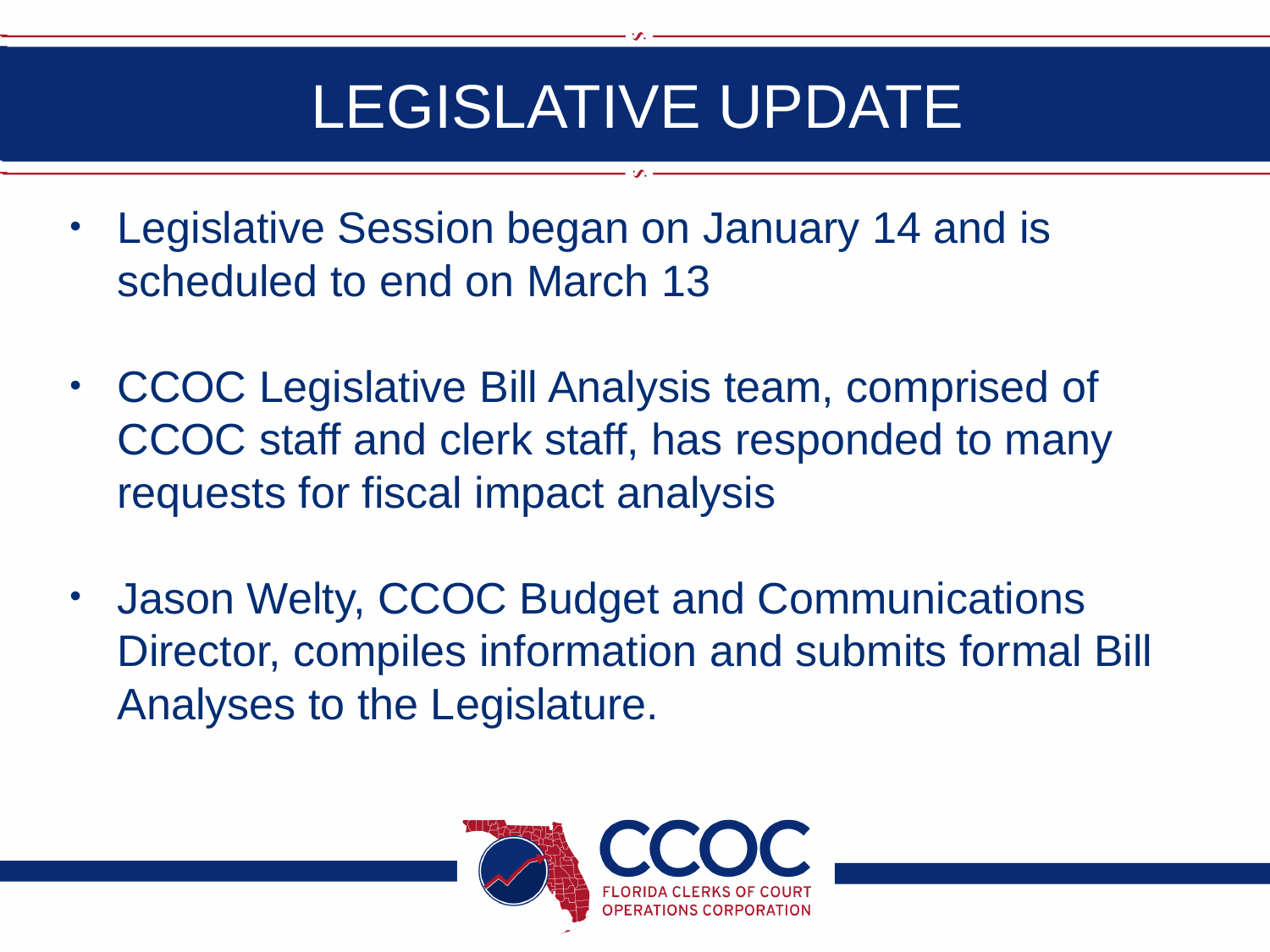

# LEGISLATIVE UPDATE
Legislative Session began on January 14 and is scheduled to end on March 13

CCOC Legislative Bill Analysis team, comprised of CCOC staff and clerk staff, has responded to many requests for fiscal impact analysis

Jason Welty, CCOC Budget and Communications Director, compiles information and submits formal Bill Analyses to the Legislature.